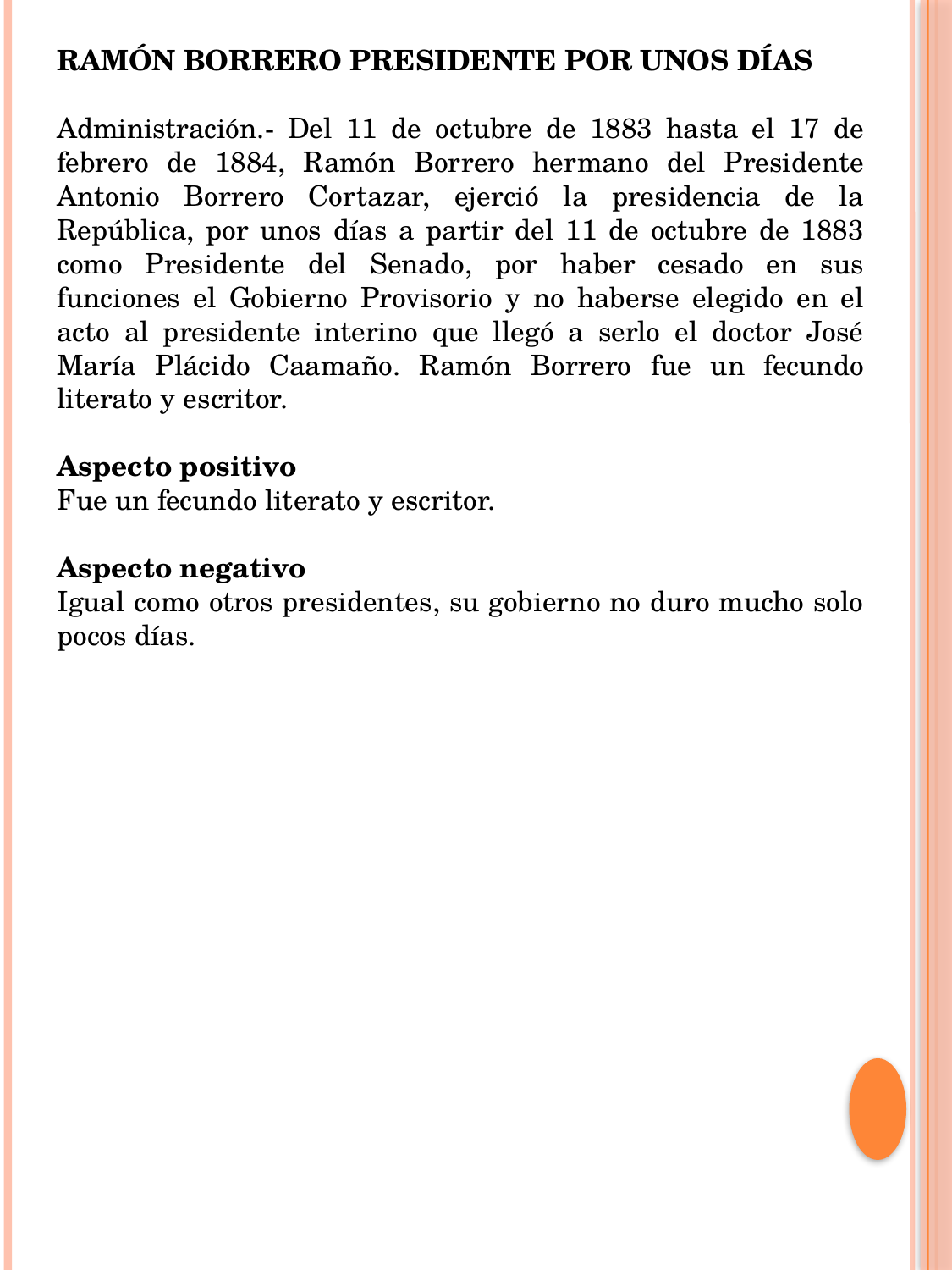

RAMÓN BORRERO PRESIDENTE POR UNOS DÍAS

Administración.- Del 11 de octubre de 1883 hasta el 17 de febrero de 1884, Ramón Borrero hermano del Presidente Antonio Borrero Cortazar, ejerció la presidencia de la República, por unos días a partir del 11 de octubre de 1883 como Presidente del Senado, por haber cesado en sus funciones el Gobierno Provisorio y no haberse elegido en el acto al presidente interino que llegó a serlo el doctor José María Plácido Caamaño. Ramón Borrero fue un fecundo literato y escritor.

Aspecto positivo
Fue un fecundo literato y escritor.

Aspecto negativo
Igual como otros presidentes, su gobierno no duro mucho solo pocos días.